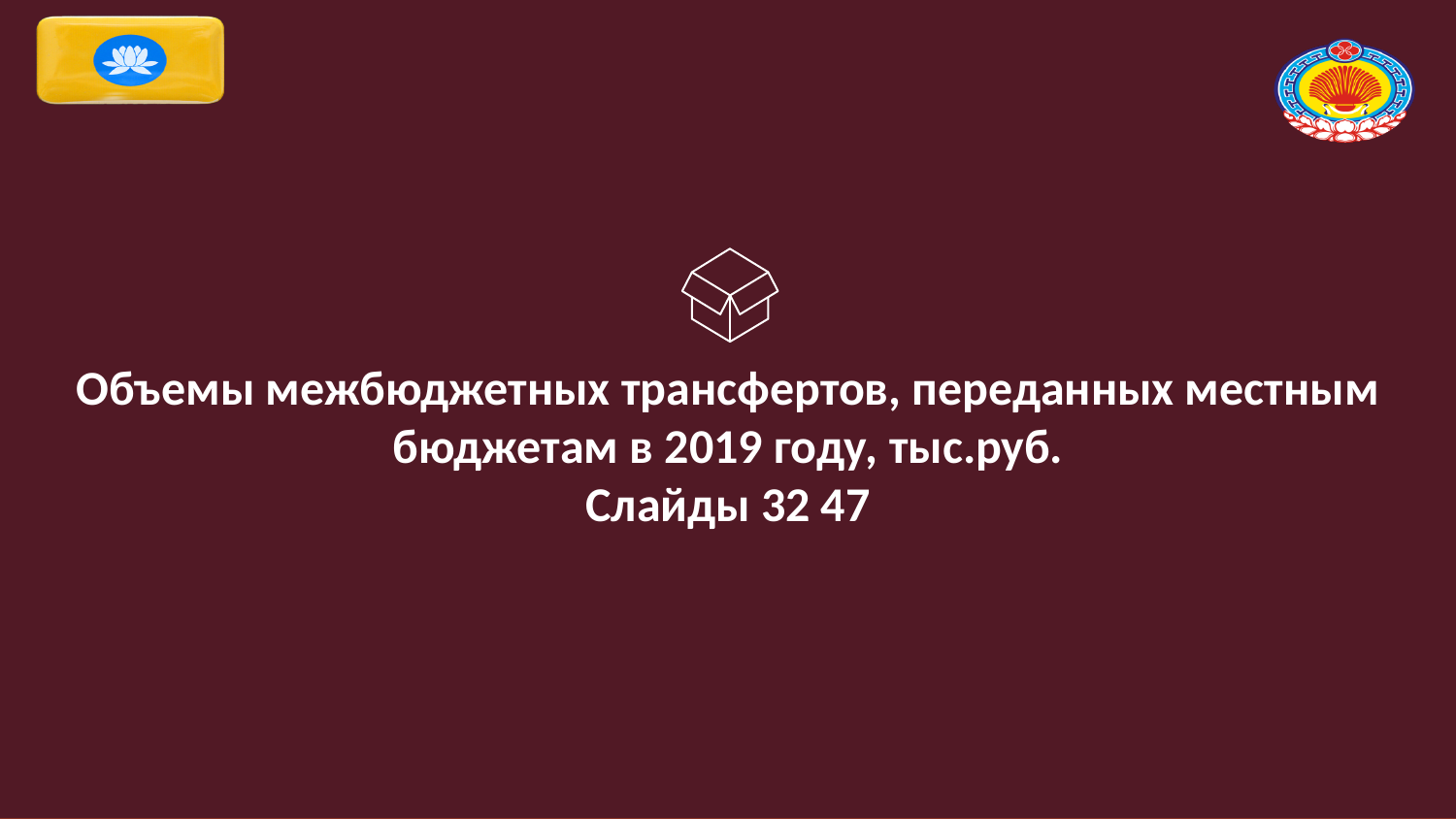

# Объемы межбюджетных трансфертов, переданных местным бюджетам в 2019 году, тыс.руб. Слайды 32 47